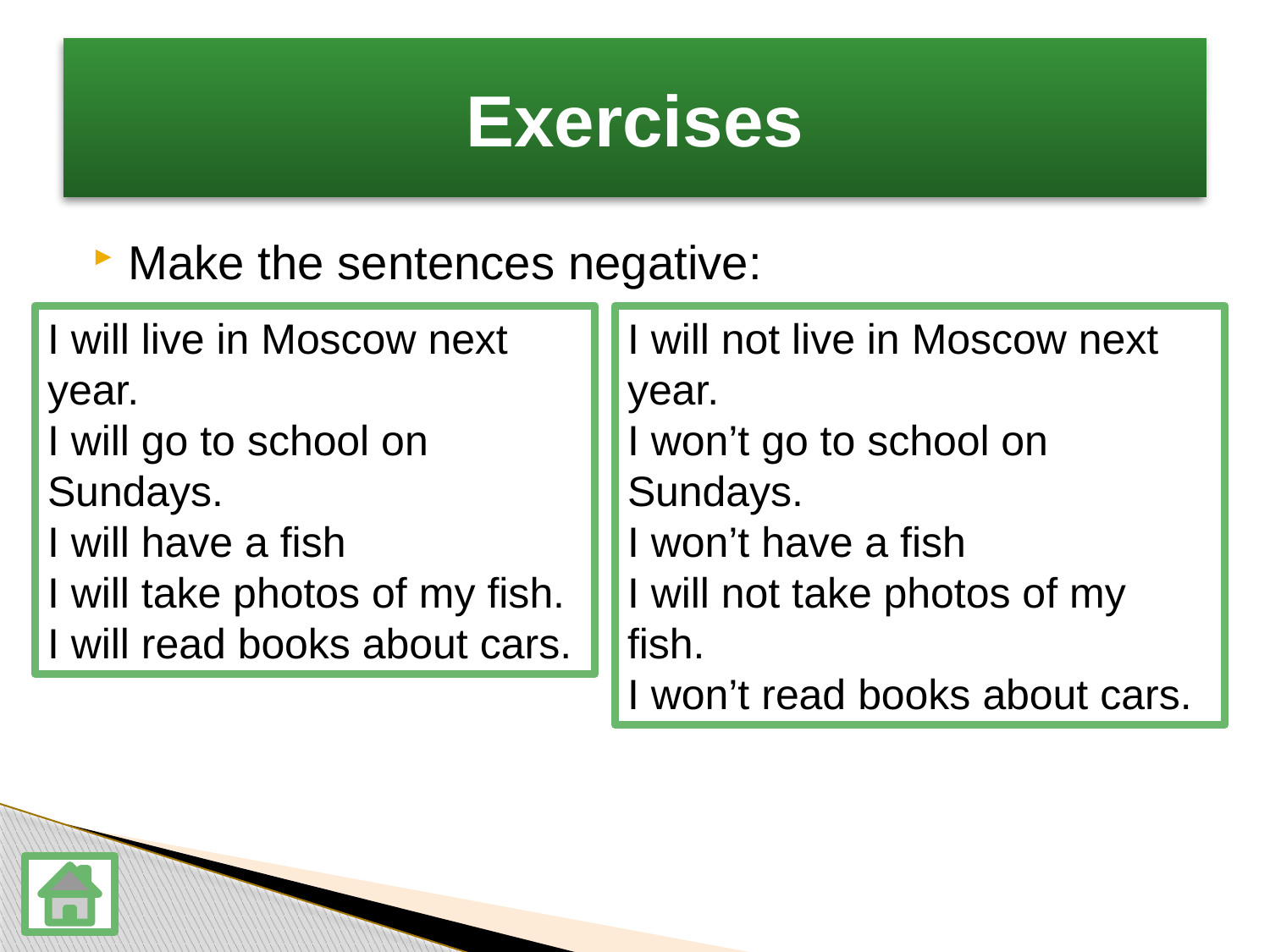

# Exercises
Make the sentences negative:
I will live in Moscow next year.
I will go to school on Sundays.
I will have a fish
I will take photos of my fish.
I will read books about cars.
I will not live in Moscow next year.
I won’t go to school on Sundays.
I won’t have a fish
I will not take photos of my fish.
I won’t read books about cars.